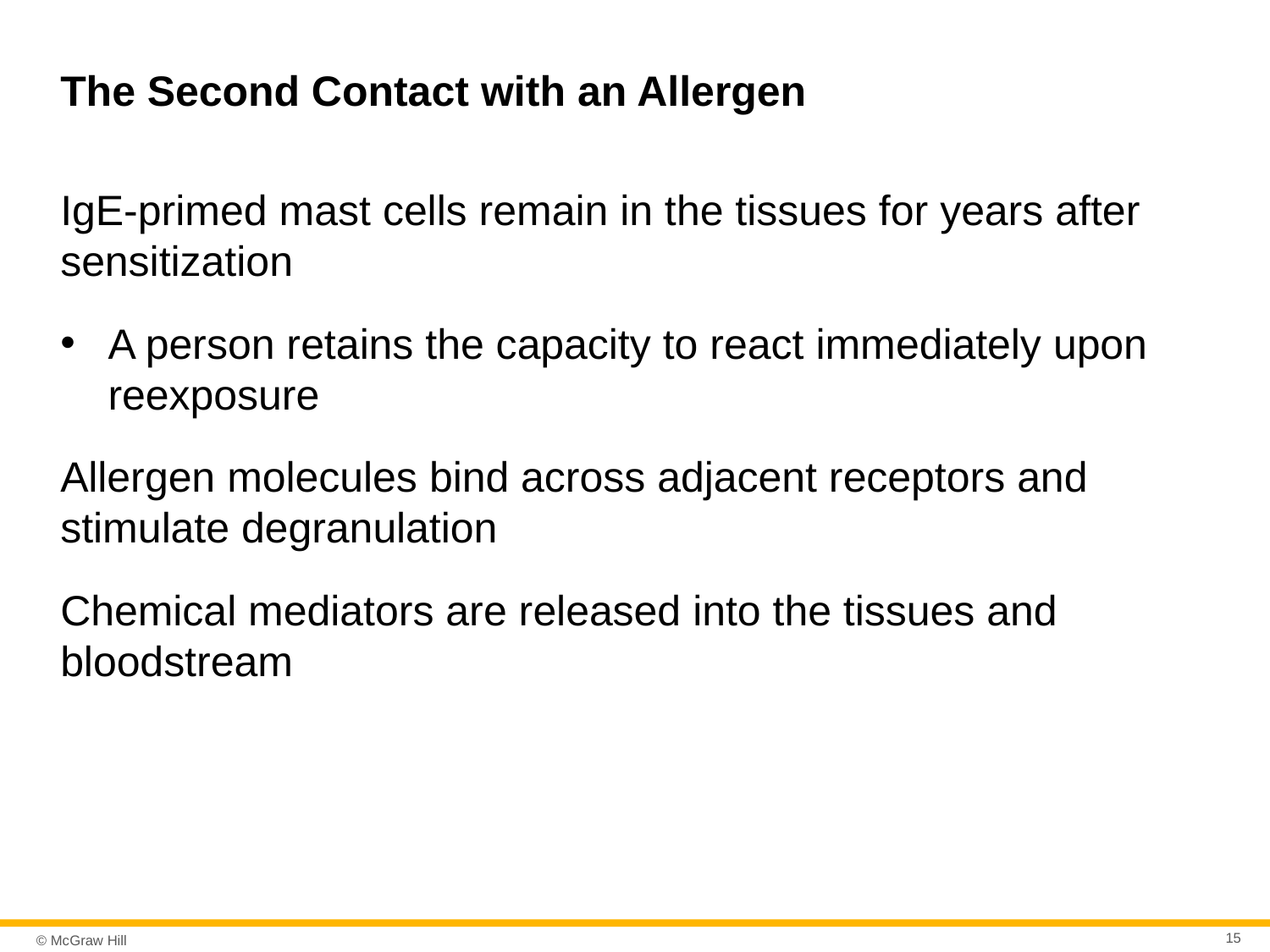

# The Second Contact with an Allergen
IgE-primed mast cells remain in the tissues for years after sensitization
A person retains the capacity to react immediately upon reexposure
Allergen molecules bind across adjacent receptors and stimulate degranulation
Chemical mediators are released into the tissues and bloodstream